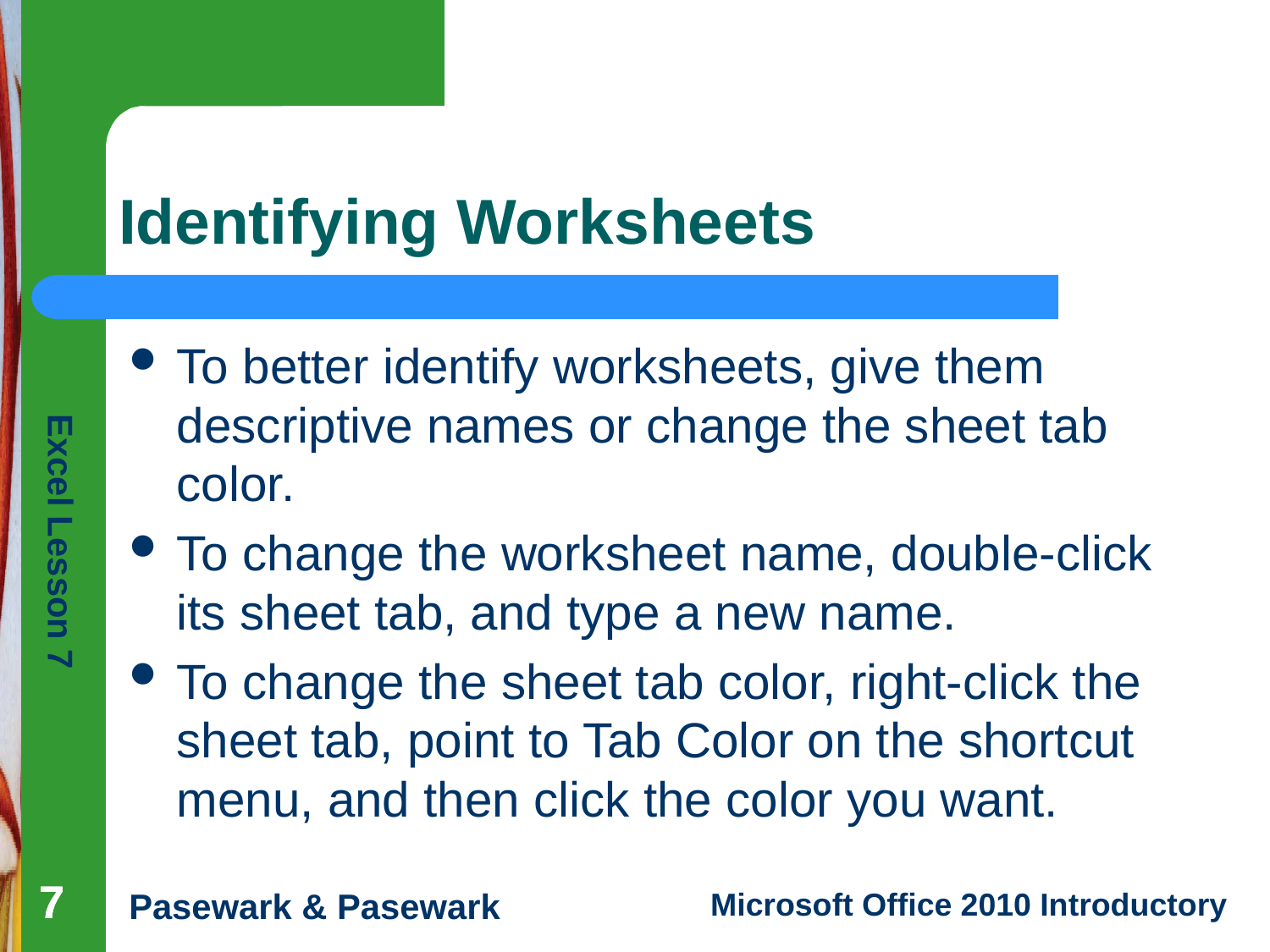

# Identifying Worksheets
To better identify worksheets, give them  descriptive names or change the sheet tab color.
To change the worksheet name, double-click its sheet tab, and type a new name.
To change the sheet tab color, right-click the sheet tab, point to Tab Color on the shortcut menu, and then click the color you want.

7
7
7